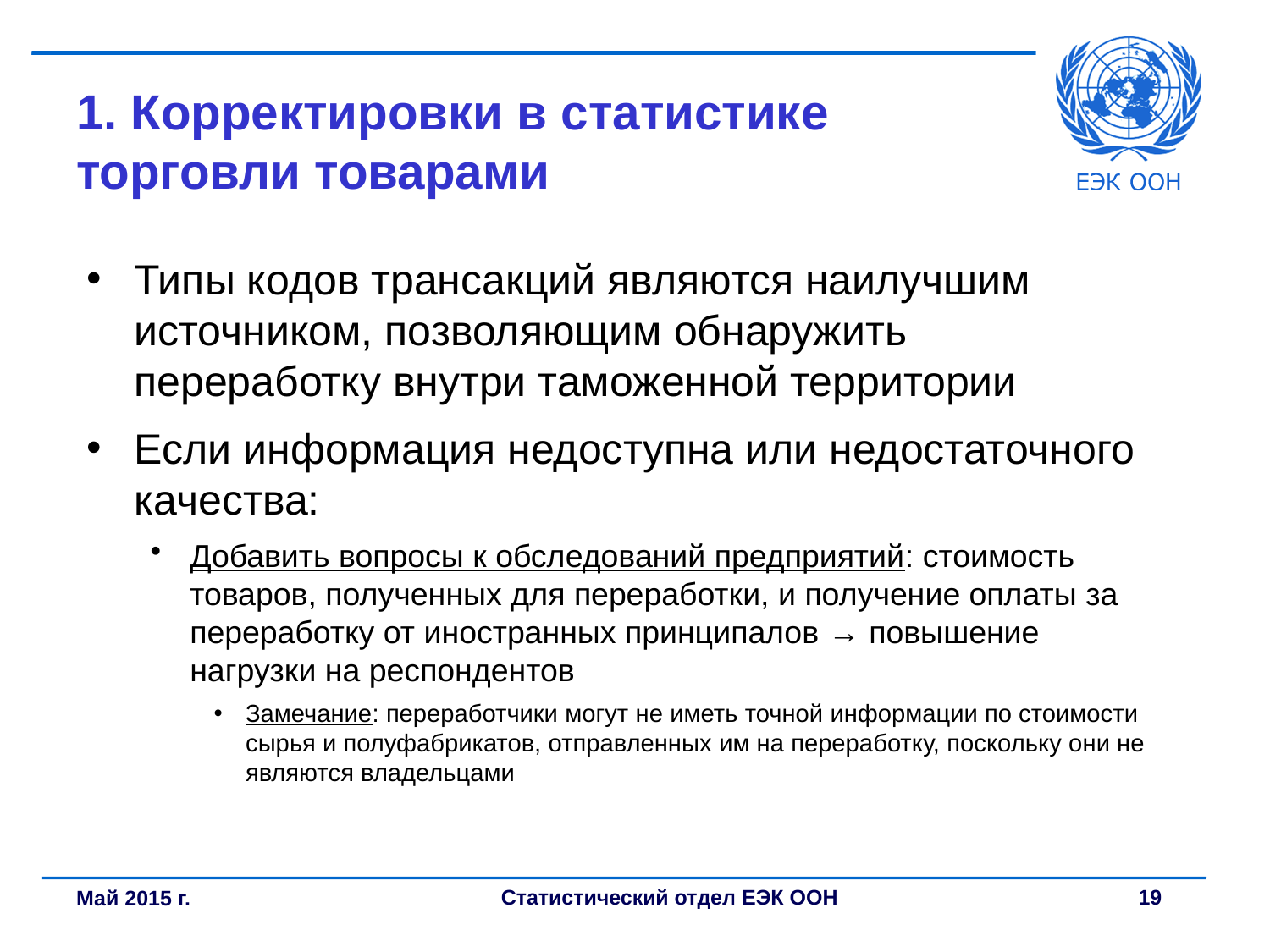

# 1. Корректировки в статистике торговли товарами
Типы кодов трансакций являются наилучшим источником, позволяющим обнаружить переработку внутри таможенной территории
Если информация недоступна или недостаточного качества:
Добавить вопросы к обследований предприятий: стоимость товаров, полученных для переработки, и получение оплаты за переработку от иностранных принципалов → повышение нагрузки на респондентов
Замечание: переработчики могут не иметь точной информации по стоимости сырья и полуфабрикатов, отправленных им на переработку, поскольку они не являются владельцами
Май 2015 г.